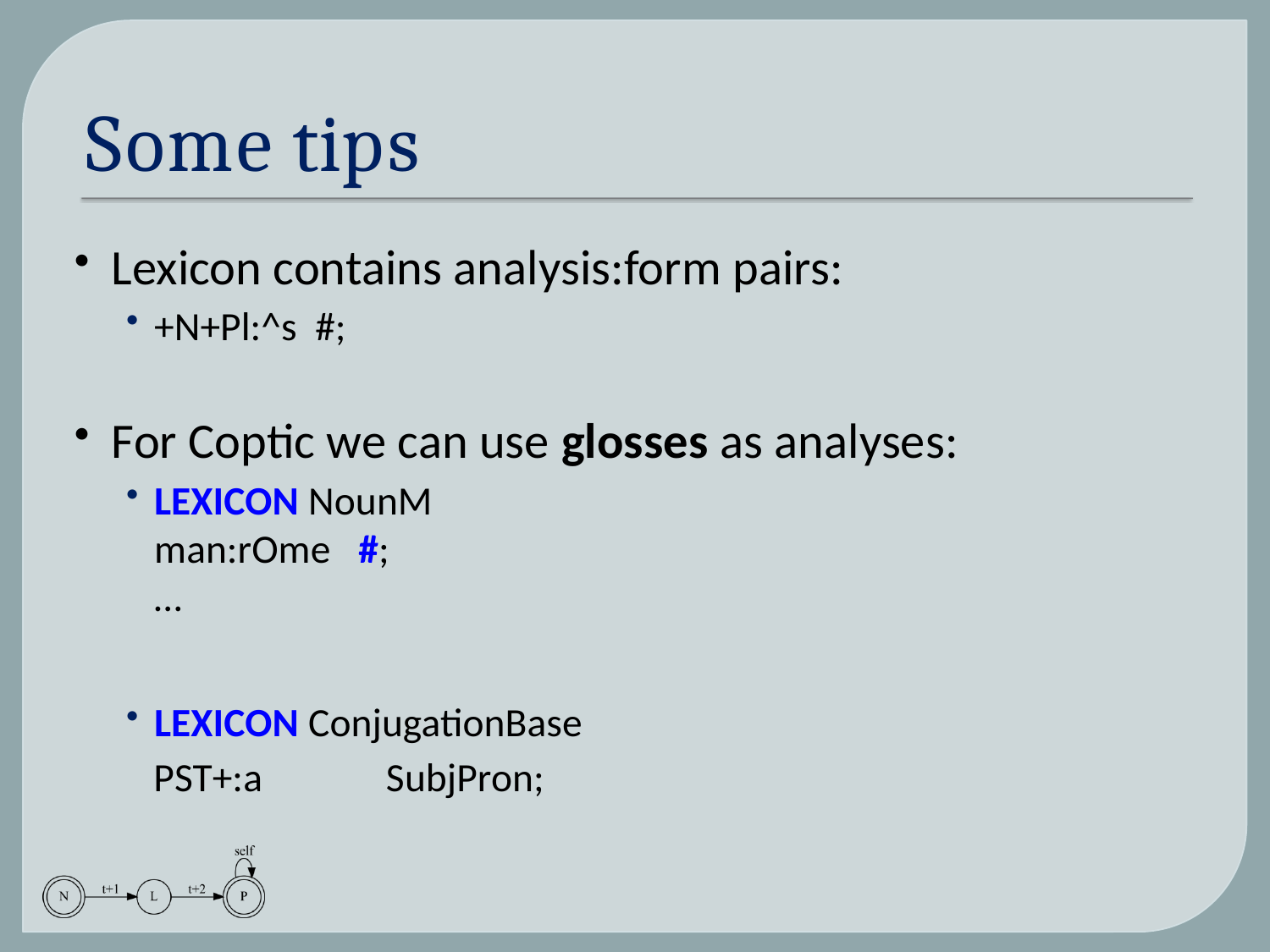

# Some tips
Lexicon contains analysis:form pairs:
+N+Pl:^s  #;

For Coptic we can use glosses as analyses:
LEXICON NounM
man:rOme   #;
…

LEXICON ConjugationBase
   PST+:a	    SubjPron;